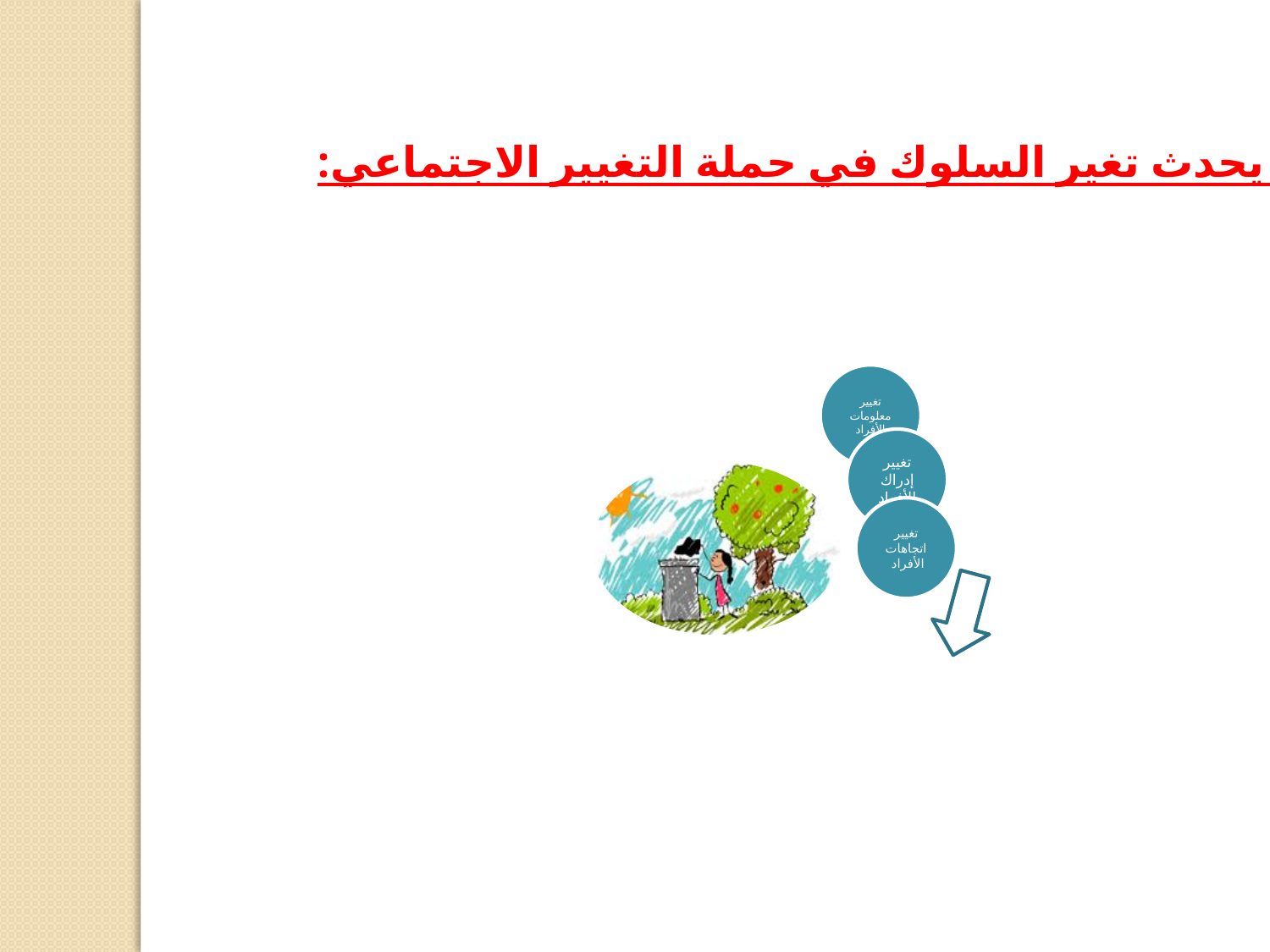

كيف يحدث تغير السلوك في حملة التغيير الاجتماعي: